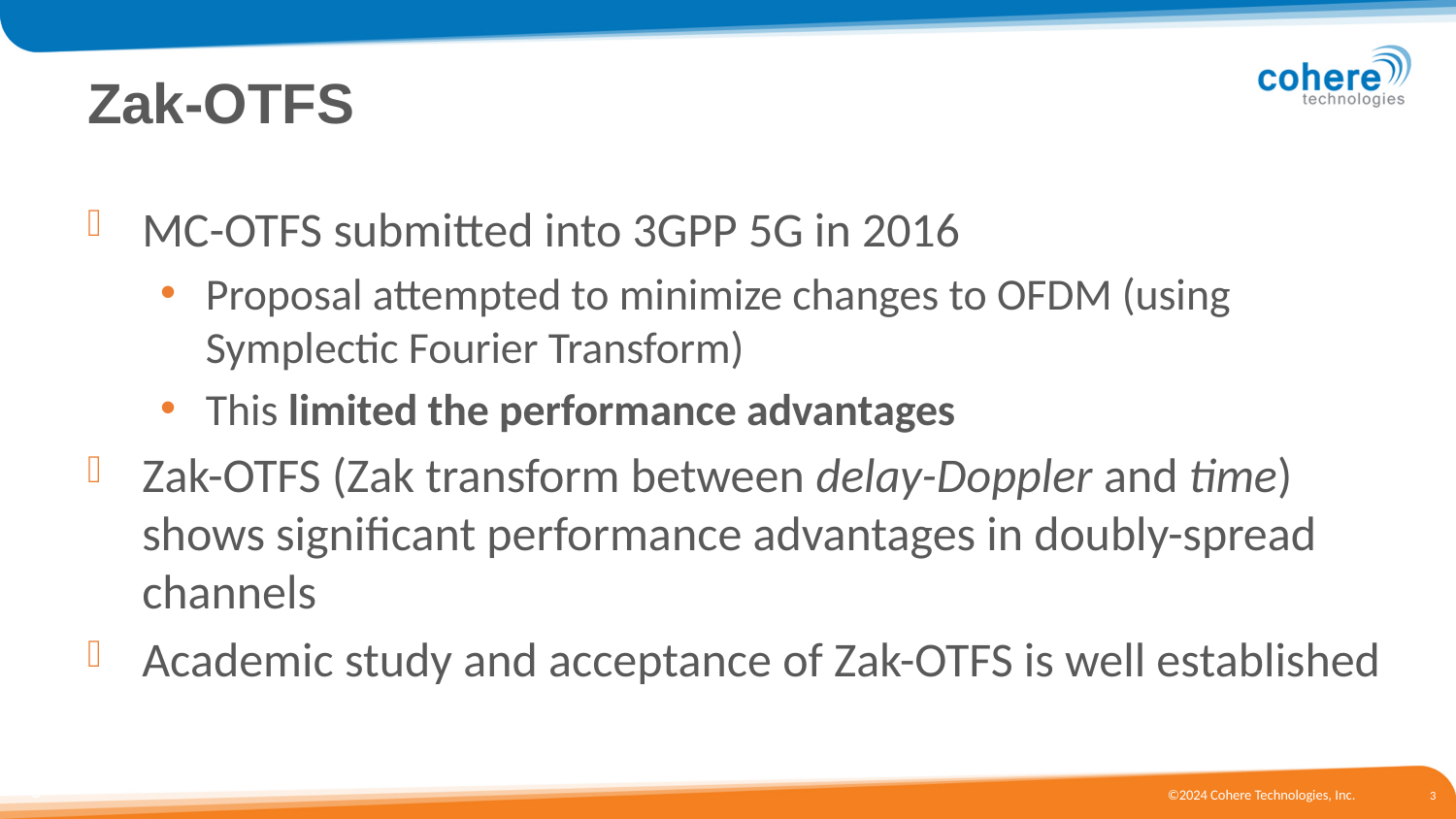

# Zak-OTFS
MC-OTFS submitted into 3GPP 5G in 2016
Proposal attempted to minimize changes to OFDM (using Symplectic Fourier Transform)
This limited the performance advantages
Zak-OTFS (Zak transform between delay-Doppler and time) shows significant performance advantages in doubly-spread channels
Academic study and acceptance of Zak-OTFS is well established

©2024 Cohere Technologies, Inc.